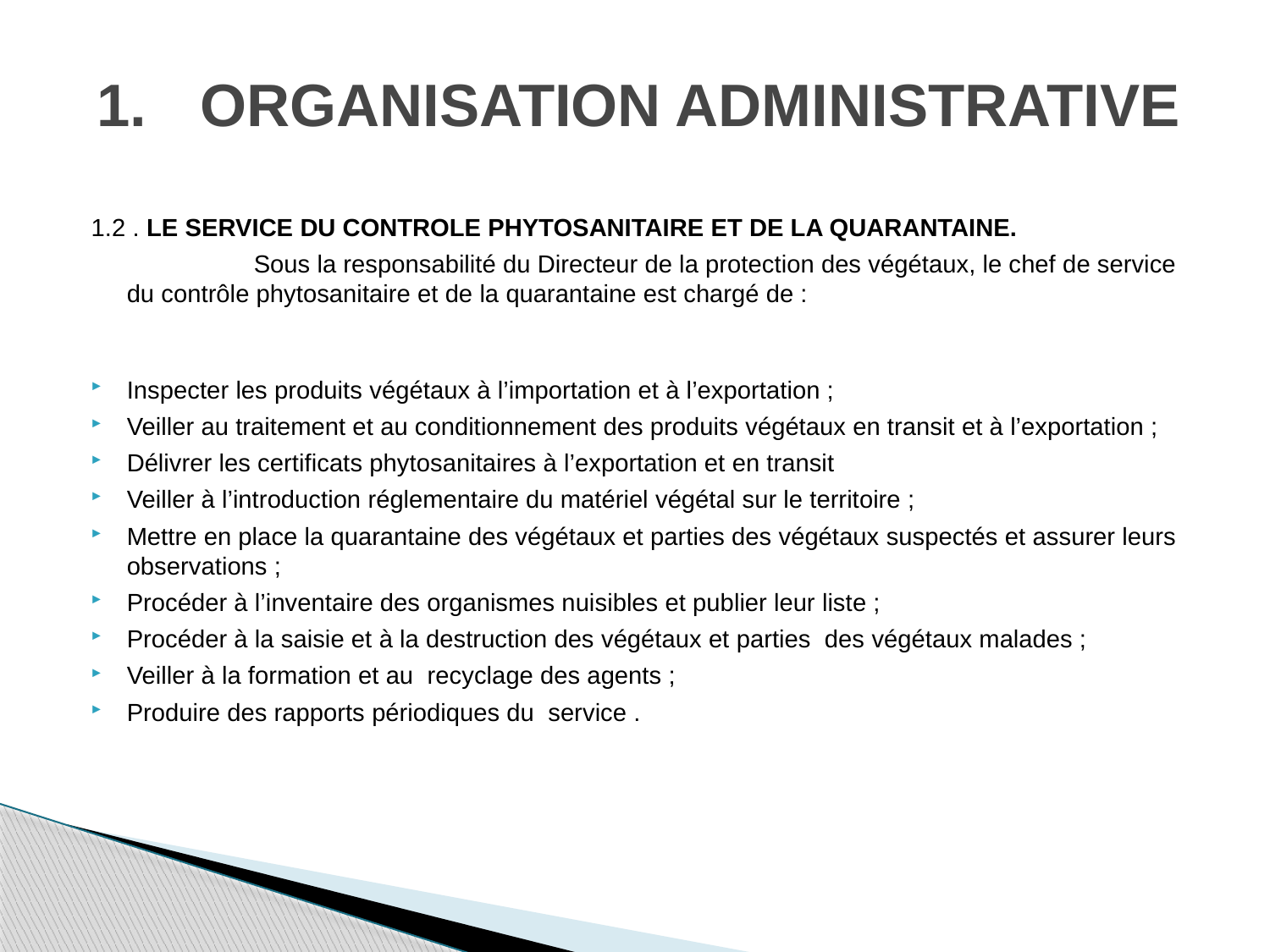

ORGANISATION ADMINISTRATIVE
1.2 . LE SERVICE DU CONTROLE PHYTOSANITAIRE ET DE LA QUARANTAINE.
		Sous la responsabilité du Directeur de la protection des végétaux, le chef de service du contrôle phytosanitaire et de la quarantaine est chargé de :
Inspecter les produits végétaux à l’importation et à l’exportation ;
Veiller au traitement et au conditionnement des produits végétaux en transit et à l’exportation ;
Délivrer les certificats phytosanitaires à l’exportation et en transit
Veiller à l’introduction réglementaire du matériel végétal sur le territoire ;
Mettre en place la quarantaine des végétaux et parties des végétaux suspectés et assurer leurs observations ;
Procéder à l’inventaire des organismes nuisibles et publier leur liste ;
Procéder à la saisie et à la destruction des végétaux et parties  des végétaux malades ;
Veiller à la formation et au  recyclage des agents ;
Produire des rapports périodiques du  service .